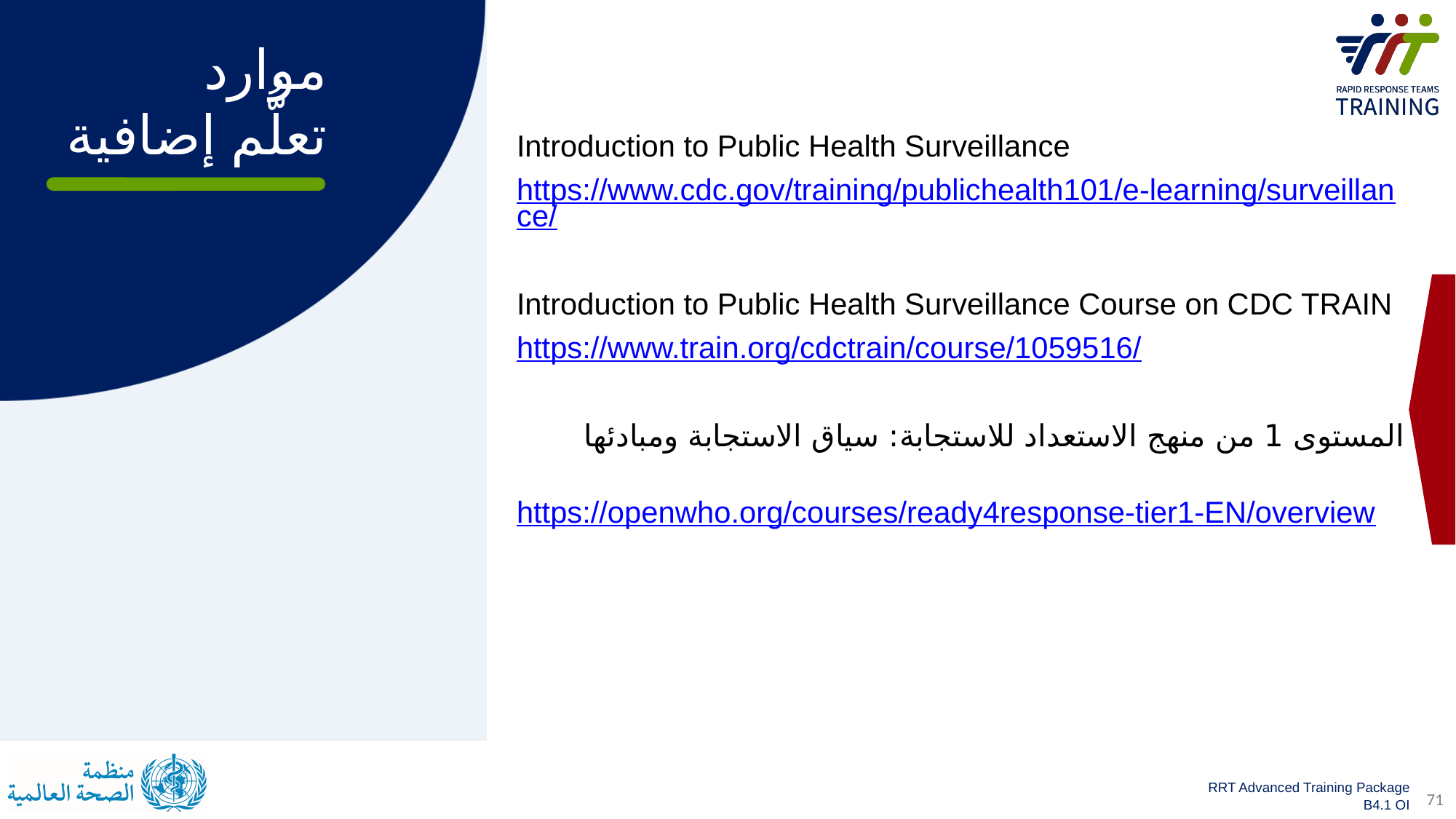

موارد
تعلُّم إضافية
Introduction to Public Health Surveillance
https://www.cdc.gov/training/publichealth101/e-learning/surveillance/

Introduction to Public Health Surveillance Course on CDC TRAIN
https://www.train.org/cdctrain/course/1059516/

المستوى 1 من منهج الاستعداد للاستجابة: سياق الاستجابة ومبادئها
https://openwho.org/courses/ready4response-tier1-EN/overview